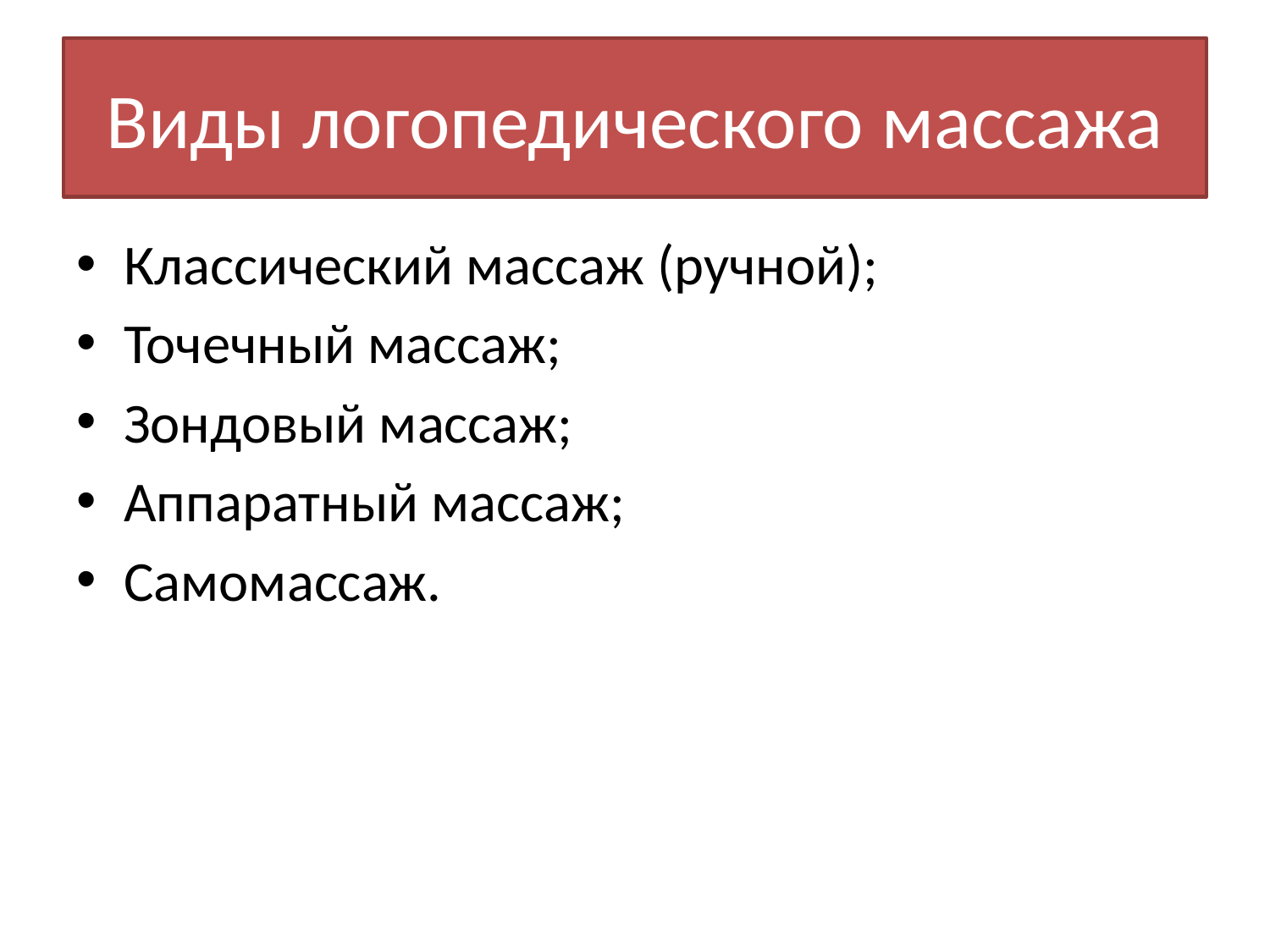

# Виды логопедического массажа
Классический массаж (ручной);
Точечный массаж;
Зондовый массаж;
Аппаратный массаж;
Самомассаж.